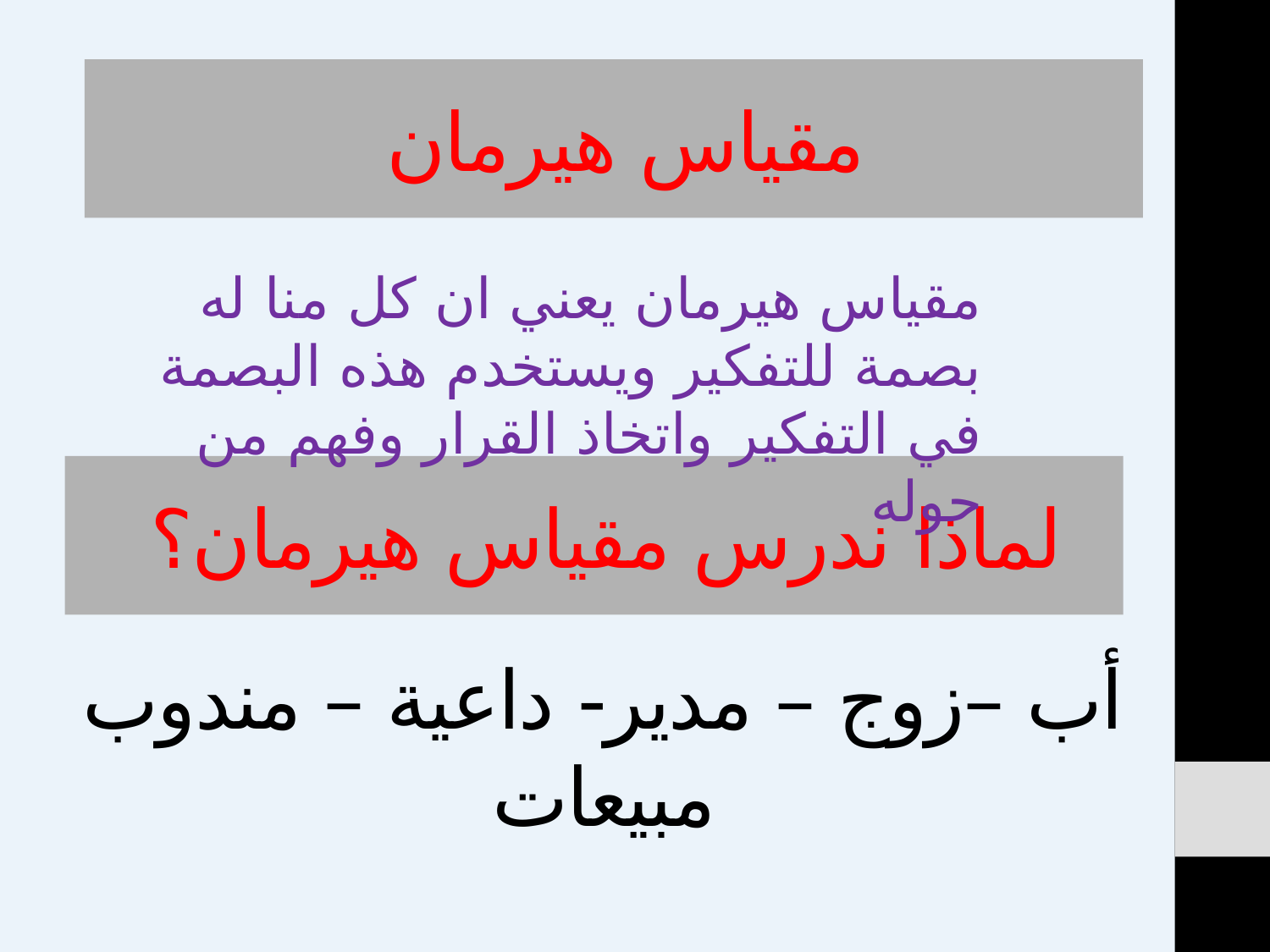

مقياس هيرمان
مقياس هيرمان يعني ان كل منا له بصمة للتفكير ويستخدم هذه البصمة في التفكير واتخاذ القرار وفهم من حوله
# لماذا ندرس مقياس هيرمان؟
أب –زوج – مدير- داعية – مندوب مبيعات